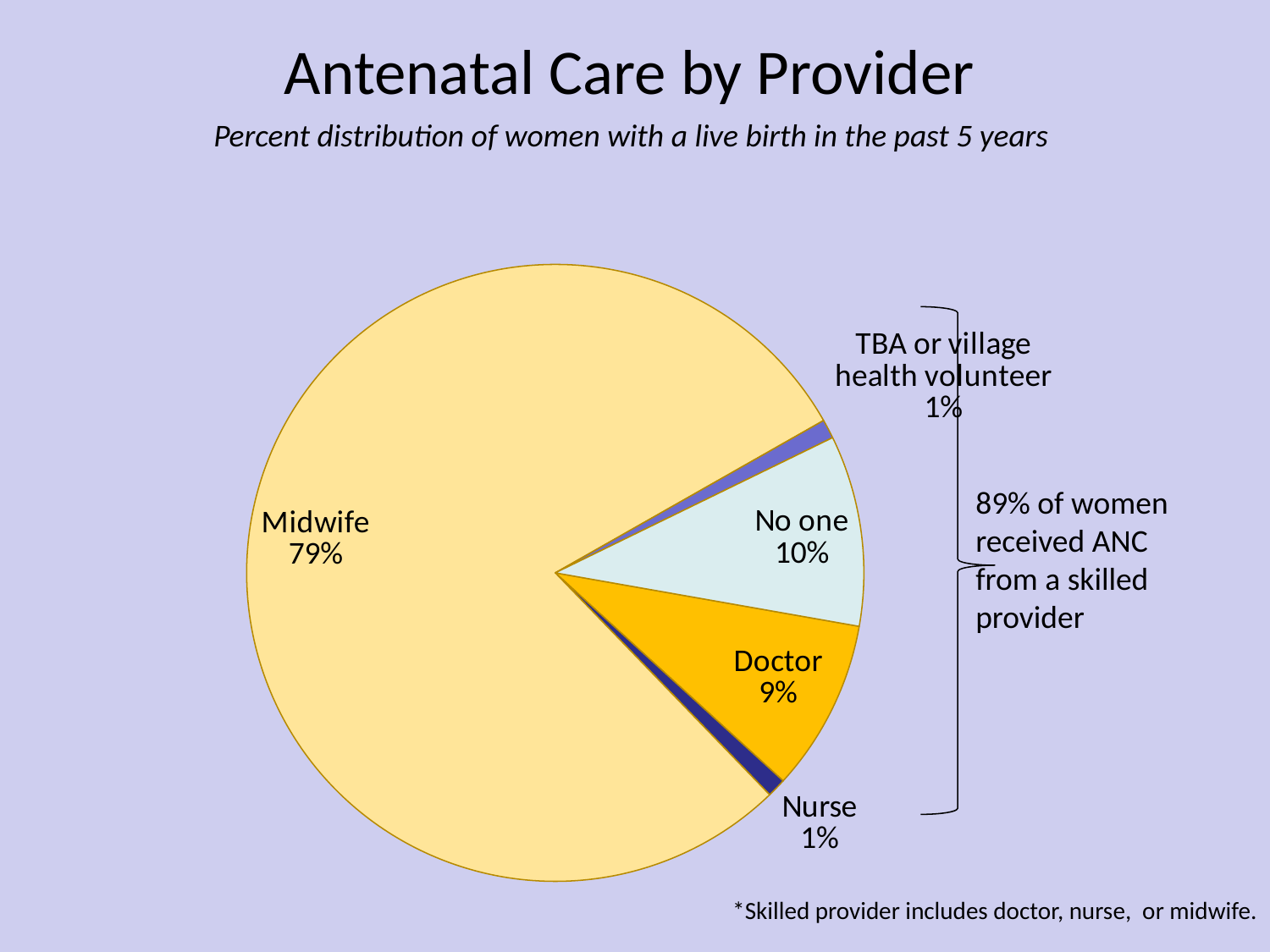

# Antenatal Care by Provider
Percent distribution of women with a live birth in the past 5 years

### Chart

| Category | Sales |
|---|---|
| Doctor | 9.0 |
| Nurse | 1.0 |
| Midwife | 79.0 |
| TBA or village health volunteer | 1.0 |
| No one | 10.0 |
89% of women received ANC from a skilled provider
*Skilled provider includes doctor, nurse,  or midwife.